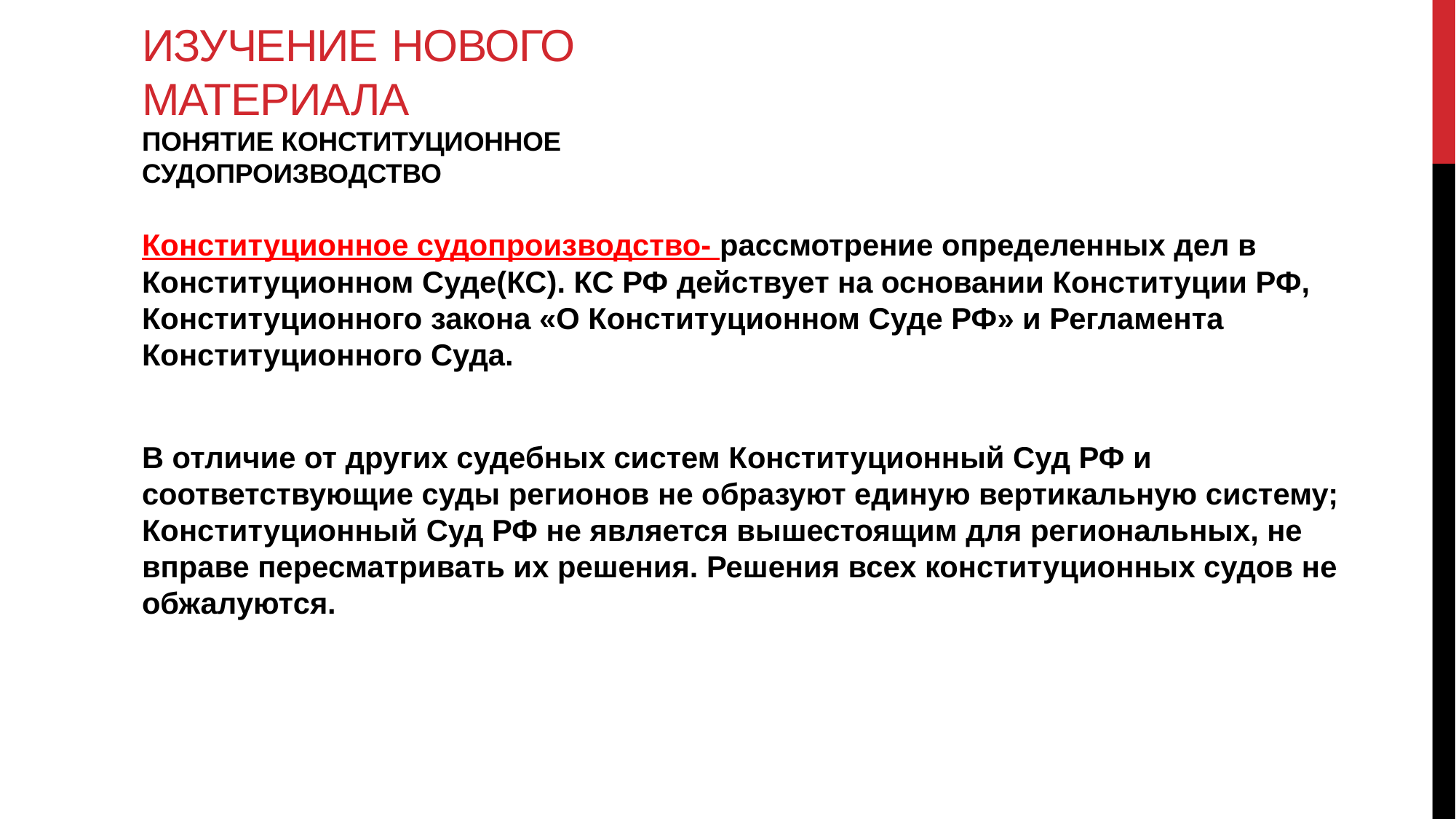

# Изучение нового материала Понятие Конституционное судопроизводство
Конституционное судопроизводство- рассмотрение определенных дел в Конституционном Суде(КС). КС РФ действует на основании Конституции РФ, Конституционного закона «О Конституционном Суде РФ» и Регламента Конституционного Суда.

В отличие от других судебных систем Конституционный Суд РФ и соответствующие суды регионов не образуют единую вертикальную систему; Конституционный Суд РФ не является вышестоящим для региональных, не вправе пересматривать их решения. Решения всех конституционных судов не обжалуются.